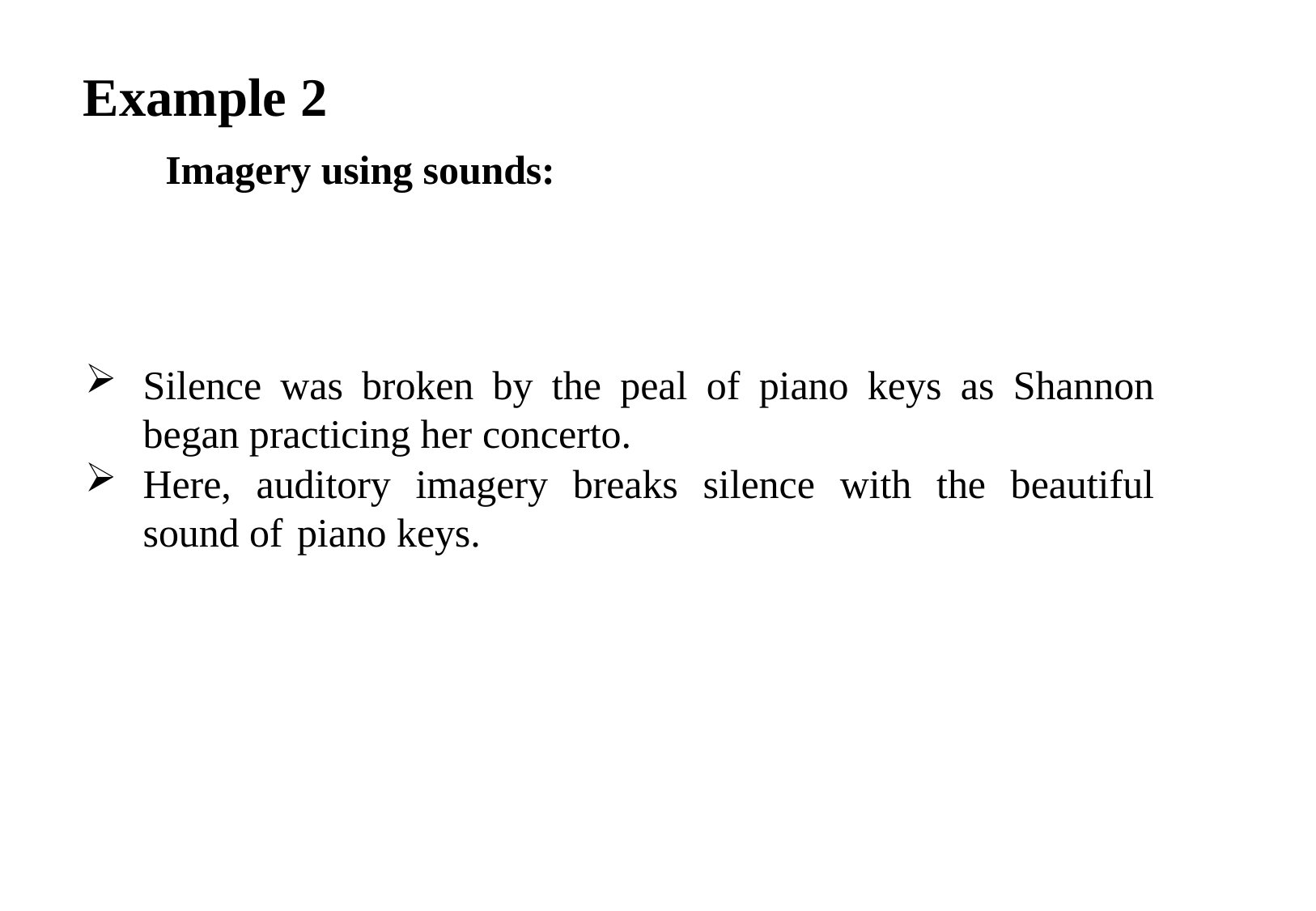

Example 2
# Imagery using sounds:
Silence was broken by the peal of piano keys as Shannon began practicing her concerto.
Here, auditory imagery breaks silence with the beautiful sound of piano keys.